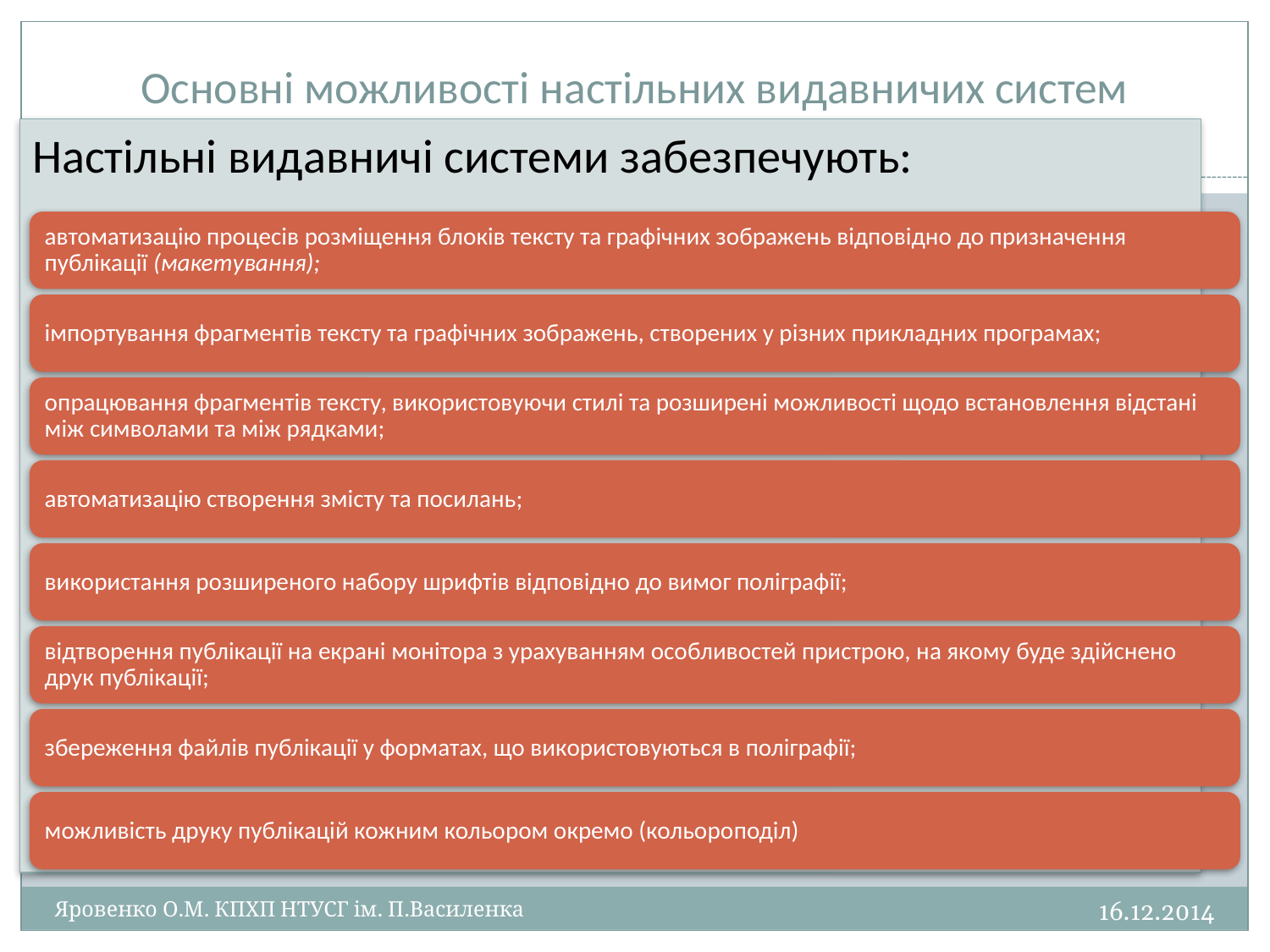

# Основні можливості настільних видавничих систем
Настільні видавничі системи забезпечують:

8
автоматизацію процесів розміщення блоків тексту та графічних зображень відповідно до призначення публікації (макетування);
імпортування фрагментів тексту та графічних зображень, створених у різних прикладних програмах;
опрацювання фрагментів тексту, використовуючи стилі та розширені можливості щодо встановлення відстані між символами та між рядками;
автоматизацію створення змісту та посилань;
використання розширеного набору шрифтів відповідно до вимог поліграфії;
відтворення публікації на екрані монітора з урахуванням особливостей пристрою, на якому буде здійснено друк публікації;
збереження файлів публікації у форматах, що використовуються в поліграфії;
можливість друку публікацій кожним кольором окремо (кольоро­поділ)
16.12.2014
Яровенко О.М. КПХП НТУСГ ім. П.Василенка